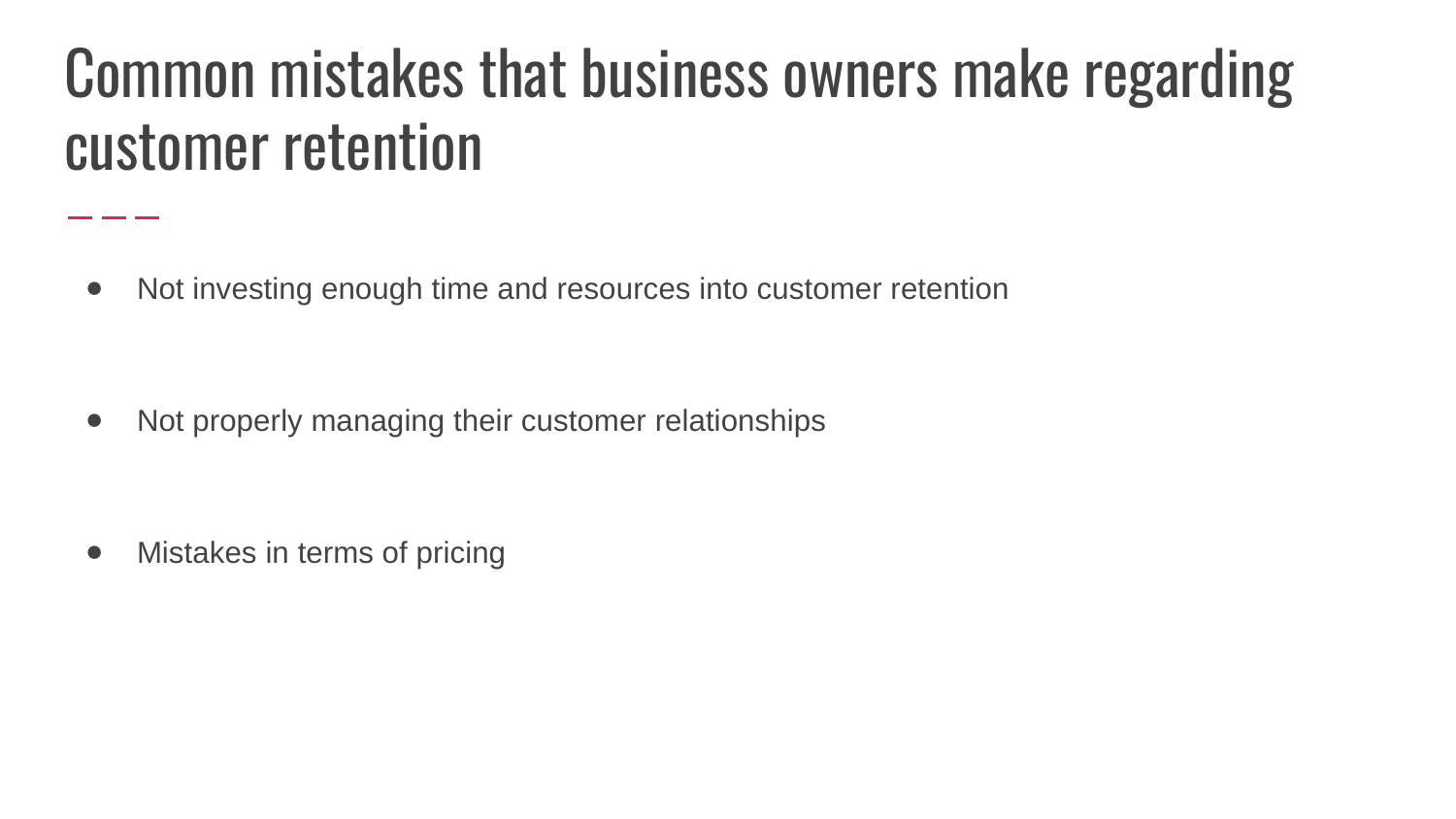

# Common mistakes that business owners make regarding customer retention
Not investing enough time and resources into customer retention

Not properly managing their customer relationships

Mistakes in terms of pricing